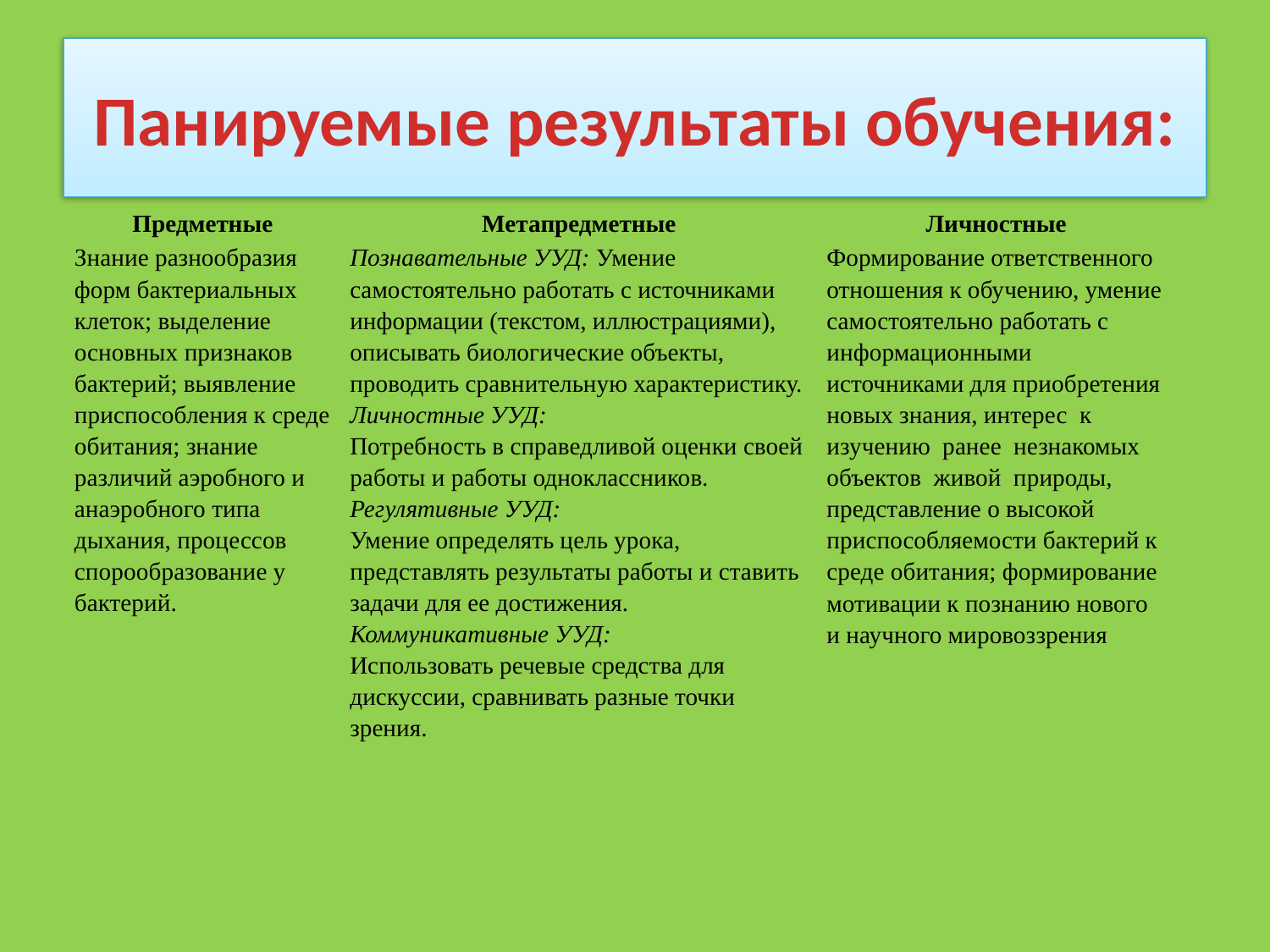

# Панируемые результаты обучения:
| Предметные | Метапредметные | Личностные |
| --- | --- | --- |
| Знание разнообразия форм бактериальных клеток; выделение основных признаков бактерий; выявление приспособления к среде обитания; знание различий аэробного и анаэробного типа дыхания, процессов спорообразование у бактерий. | Познавательные УУД: Умение самостоятельно работать с источниками информации (текстом, иллюстрациями), описывать биологические объекты, проводить сравнительную характеристику. Личностные УУД: Потребность в справедливой оценки своей работы и работы одноклассников. Регулятивные УУД: Умение определять цель урока, представлять результаты работы и ставить задачи для ее достижения. Коммуникативные УУД: Использовать речевые средства для дискуссии, сравнивать разные точки зрения. | Формирование ответственного отношения к обучению, умение самостоятельно работать с информационными источниками для приобретения новых знания, интерес к изучению ранее незнакомых объектов живой природы, представление о высокой приспособляемости бактерий к среде обитания; формирование мотивации к познанию нового и научного мировоззрения |